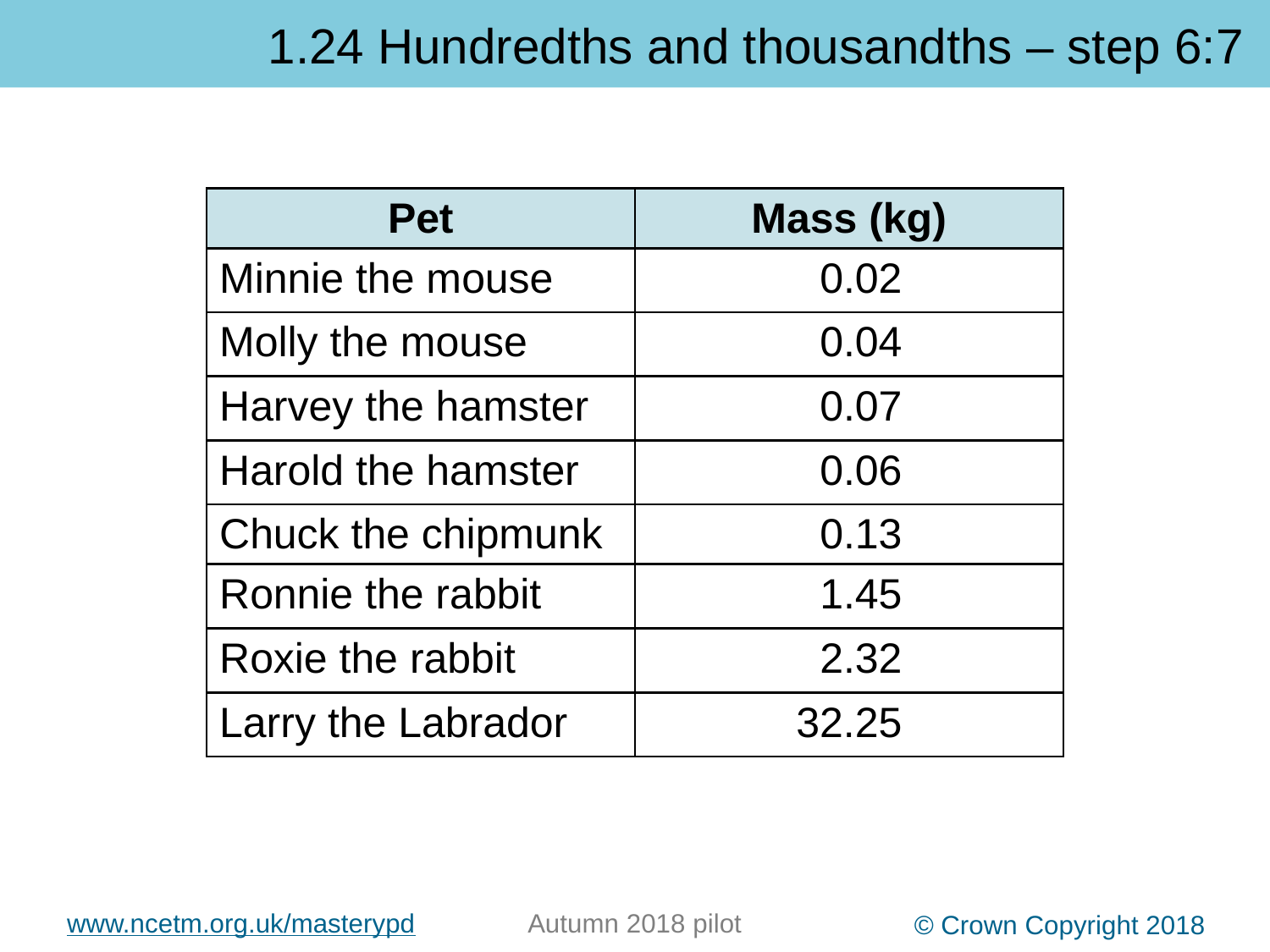

1.24 Hundredths and thousandths – step 6:7
| Pet | Mass (kg) |
| --- | --- |
| Minnie the mouse | 0.02 |
| Molly the mouse | 0.04 |
| Harvey the hamster | 0.07 |
| Harold the hamster | 0.06 |
| Chuck the chipmunk | 0.13 |
| Ronnie the rabbit | 1.45 |
| Roxie the rabbit | 2.32 |
| Larry the Labrador | 32.25 |